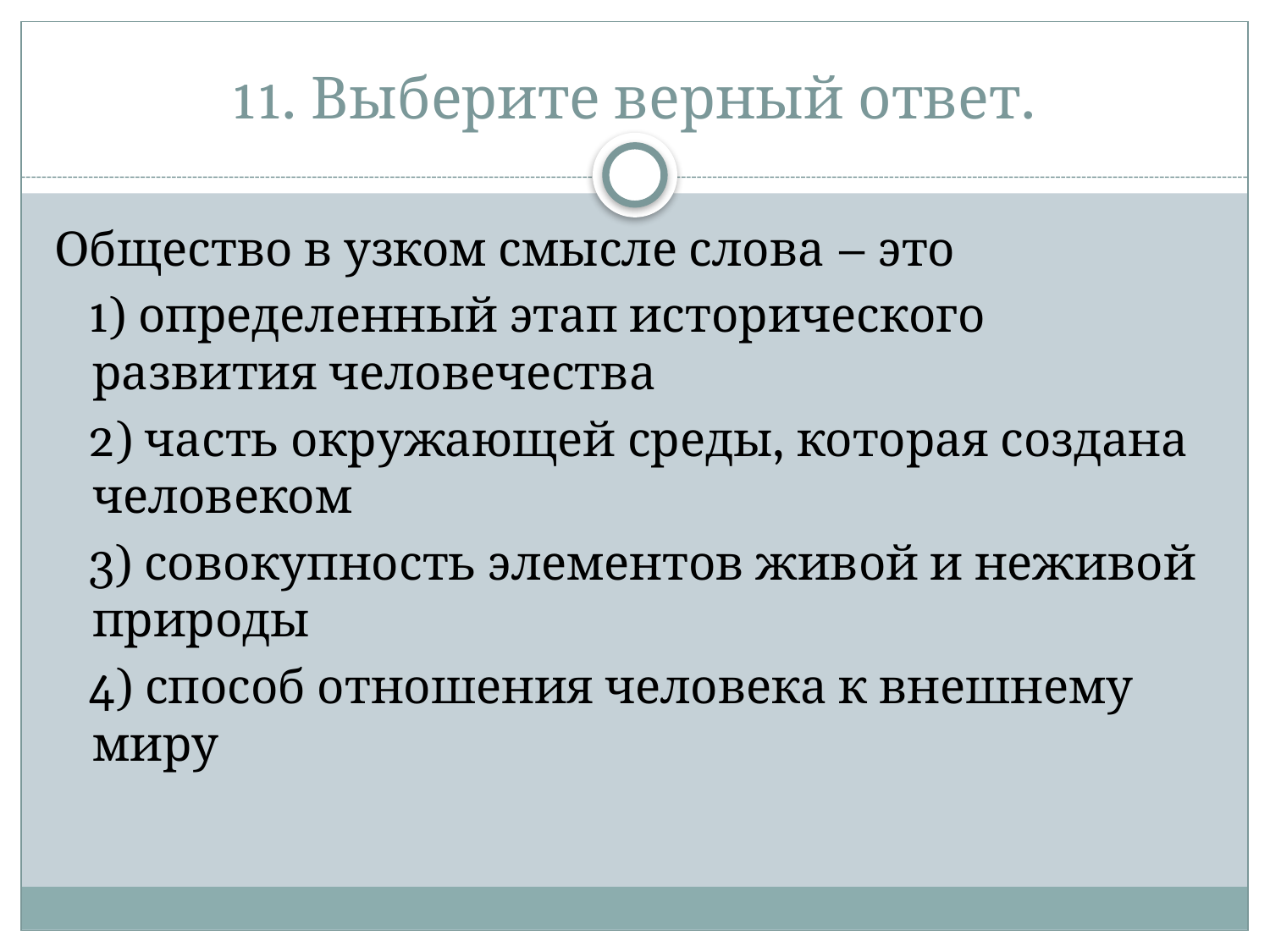

# 11. Выберите верный ответ.
Общество в узком смысле слова – это
   1) определенный этап исторического развития человечества
   2) часть окружающей среды, которая создана человеком
   3) совокупность элементов живой и неживой природы
   4) способ отношения человека к внешнему миру